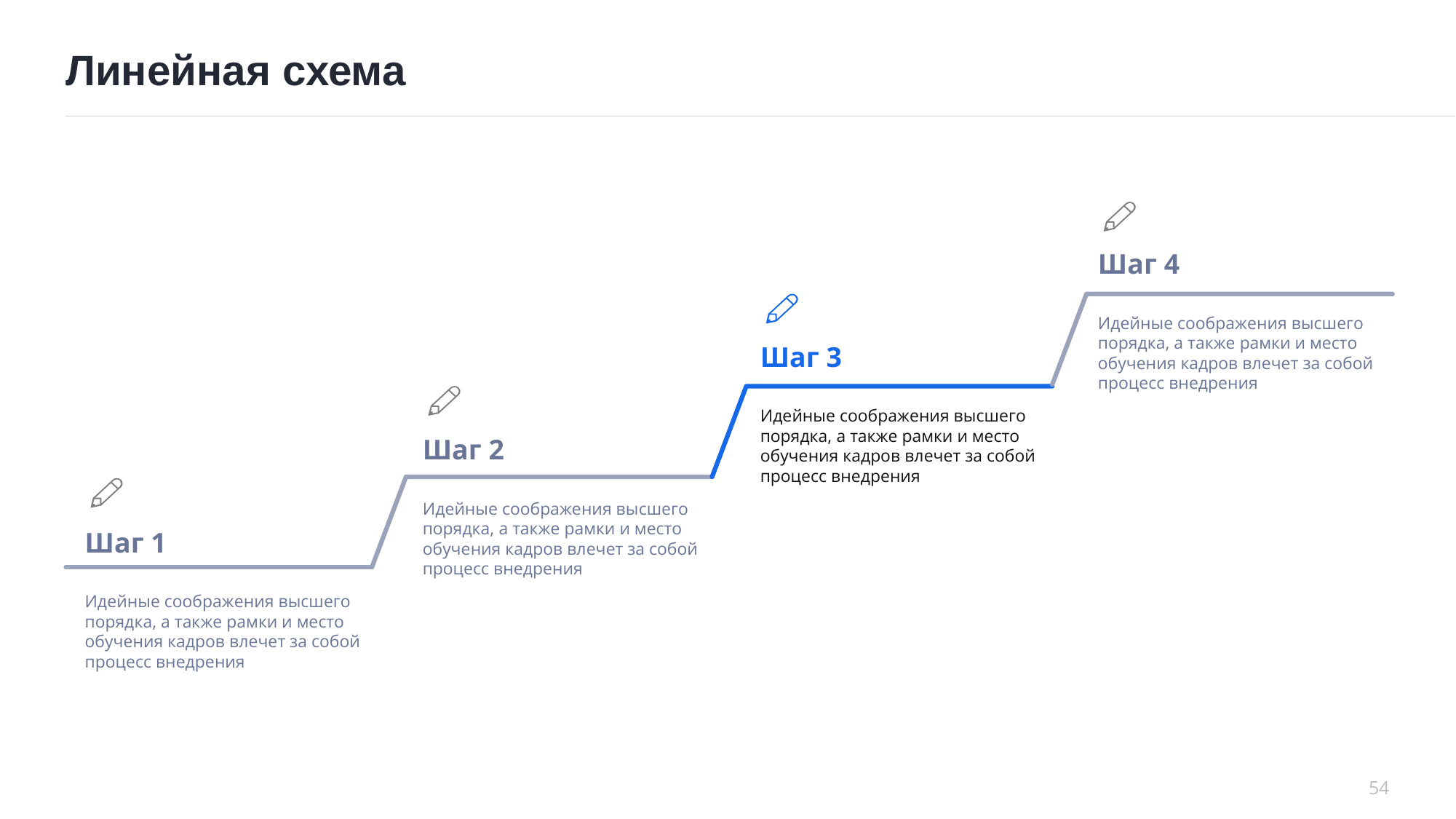

# Линейная схема

Шаг 4

Идейные соображения высшего порядка, а также рамки и место обучения кадров влечет за собой процесс внедрения

Шаг 3

Идейные соображения высшего порядка, а также рамки и место обучения кадров влечет за собой процесс внедрения

Шаг 2

Идейные соображения высшего порядка, а также рамки и место обучения кадров влечет за собой процесс внедрения

Шаг 1

Идейные соображения высшего порядка, а также рамки и место обучения кадров влечет за собой процесс внедрения
54